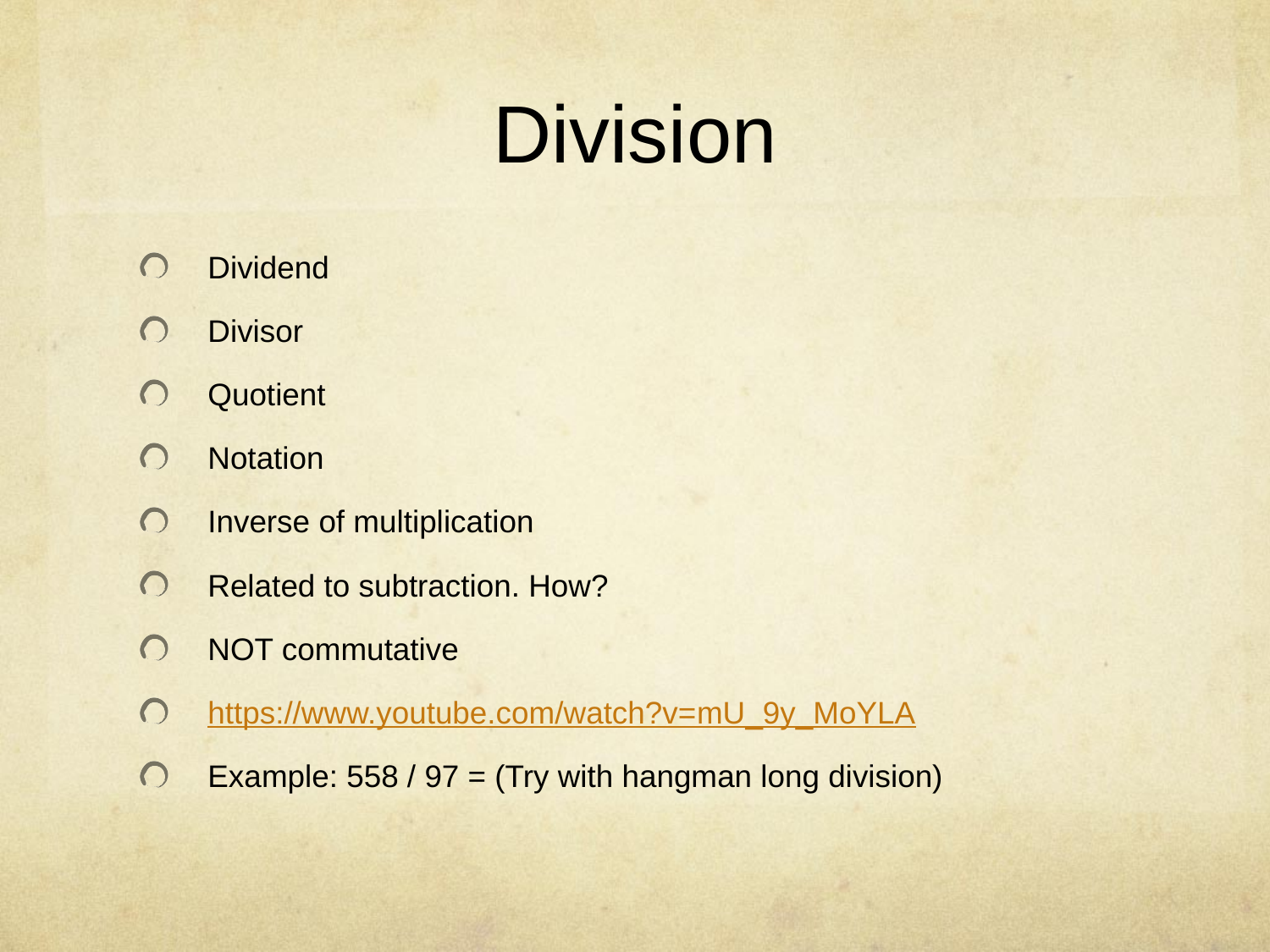

# Division
Dividend
Divisor
Quotient
Notation
Inverse of multiplication
Related to subtraction. How?
NOT commutative
https://www.youtube.com/watch?v=mU_9y_MoYLA
Example: 558 / 97 = (Try with hangman long division)